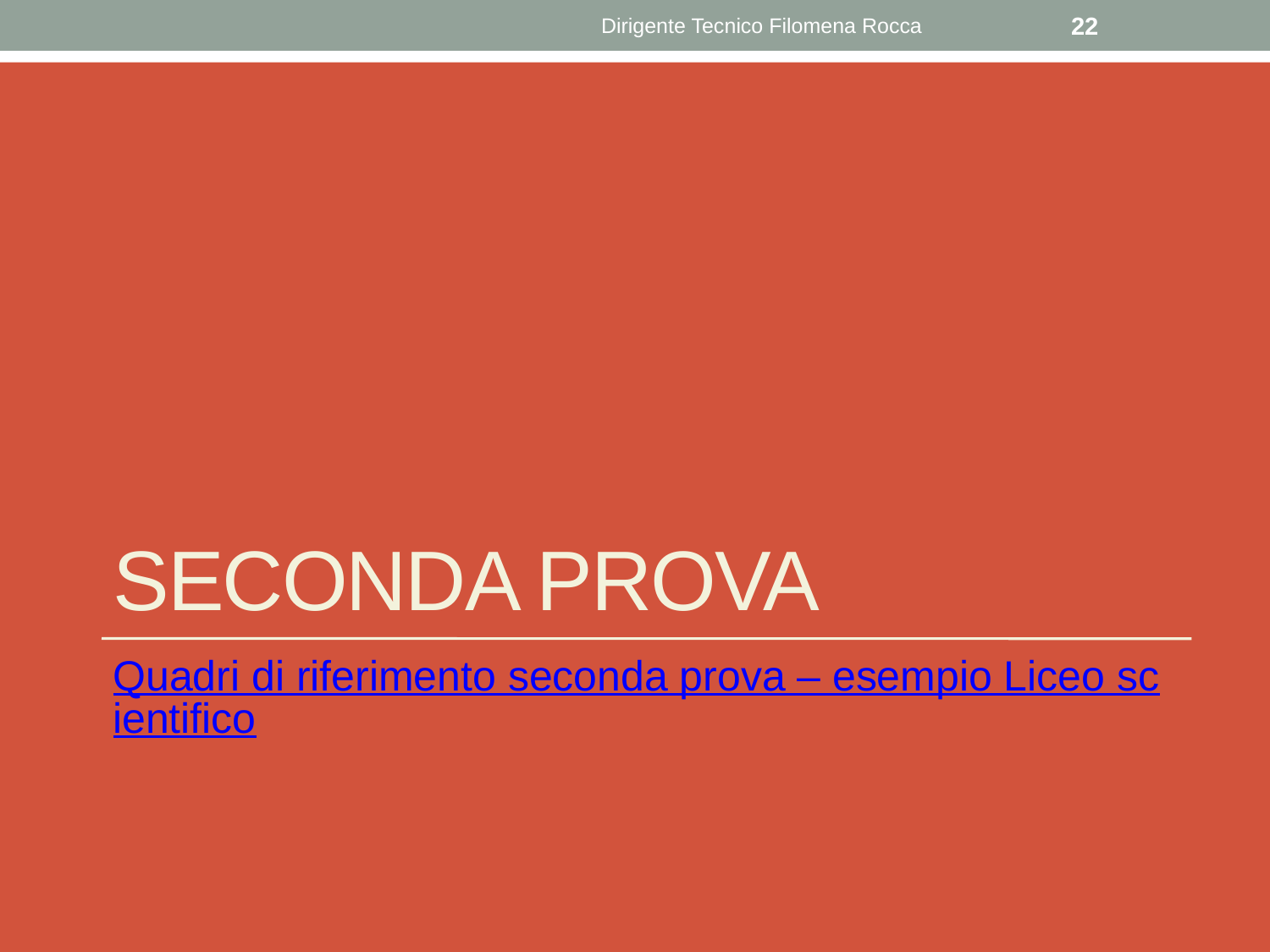

Dirigente Tecnico Filomena Rocca
22
# SECONDA PROVA
Quadri di riferimento seconda prova – esempio Liceo scientifico